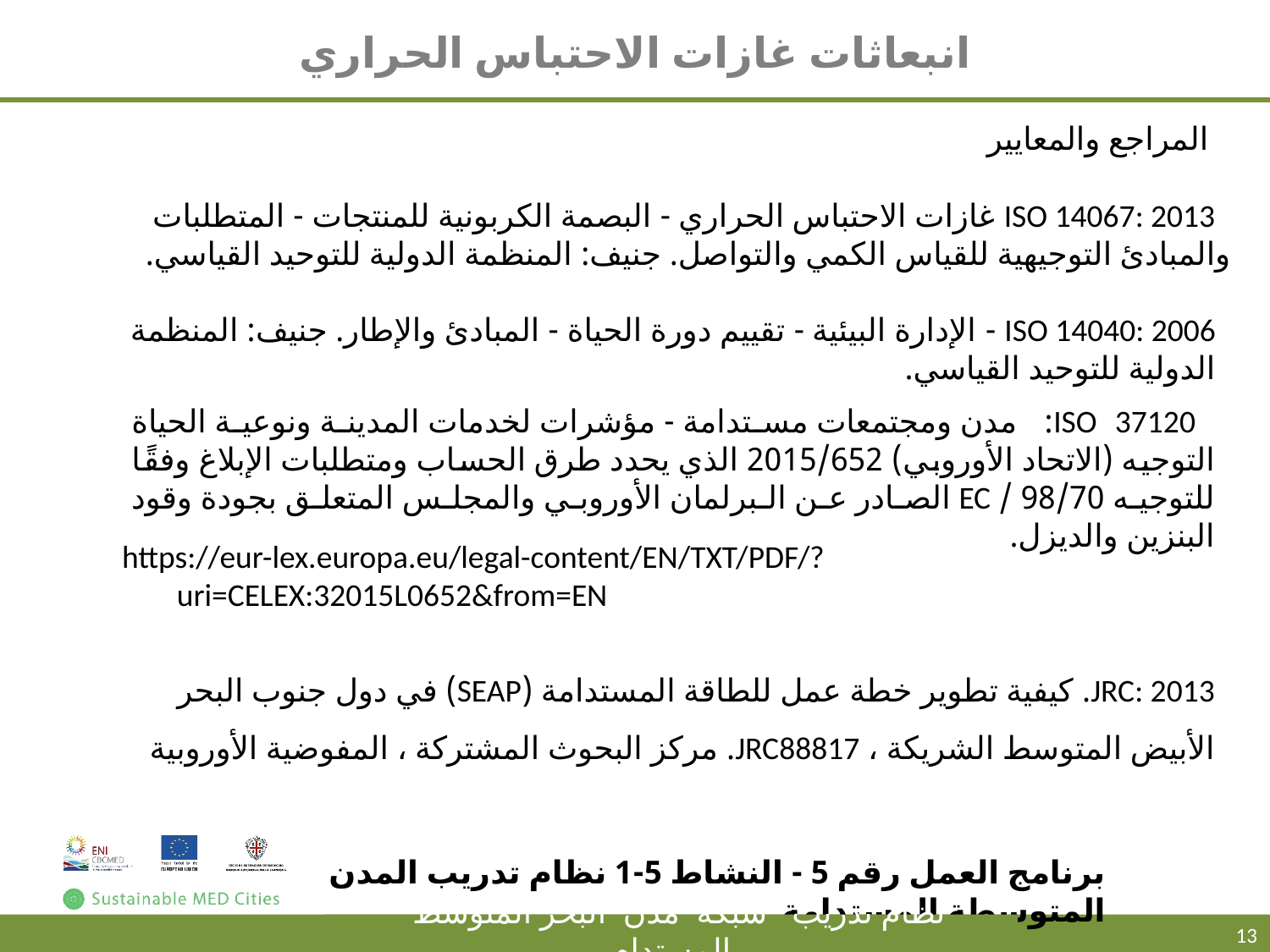

# انبعاثات غازات الاحتباس الحراري
المراجع والمعايير
  ISO 14067: 2013 غازات الاحتباس الحراري - البصمة الكربونية للمنتجات - المتطلبات والمبادئ التوجيهية للقياس الكمي والتواصل. جنيف: المنظمة الدولية للتوحيد القياسي.
ISO 14040: 2006 - الإدارة البيئية - تقييم دورة الحياة - المبادئ والإطار. جنيف: المنظمة الدولية للتوحيد القياسي.
 ISO 37120:  مدن ومجتمعات مستدامة - مؤشرات لخدمات المدينة ونوعية الحياة التوجيه (الاتحاد الأوروبي) 2015/652 الذي يحدد طرق الحساب ومتطلبات الإبلاغ وفقًا للتوجيه 98/70 / EC الصادر عن البرلمان الأوروبي والمجلس المتعلق بجودة وقود البنزين والديزل.
https://eur-lex.europa.eu/legal-content/EN/TXT/PDF/?uri=CELEX:32015L0652&from=EN
JRC: 2013. كيفية تطوير خطة عمل للطاقة المستدامة (SEAP) في دول جنوب البحر الأبيض المتوسط الشريكة ، JRC88817. مركز البحوث المشتركة ، المفوضية الأوروبية
وحدة التدريب 4

برنامج العمل رقم 5 - النشاط 5-1 نظام تدريب المدن المتوسطة المستدامة
13
نظام تدريب   شبكة  مدن  البحر المتوسط   المستدام